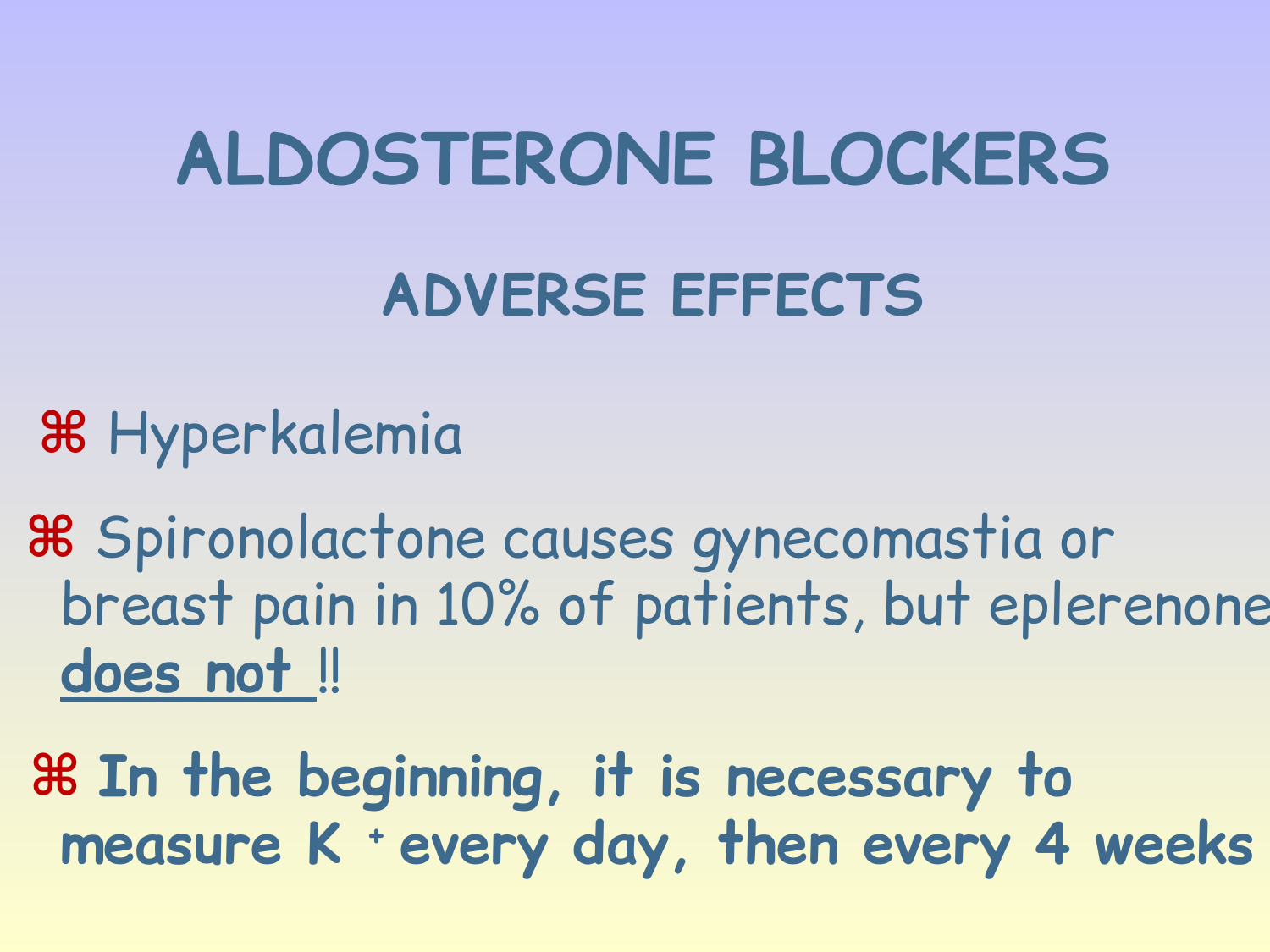

ALDOSTERONE BLOCKERS

ADVERSE EFFECTS

  ⌘ Hyperkalemia

 ⌘ Spironolactone causes gynecomastia or breast pain in 10% of patients, but eplerenone does not ‼

 ⌘ In the beginning, it is necessary to measure K + every day, then every 4 weeks

#